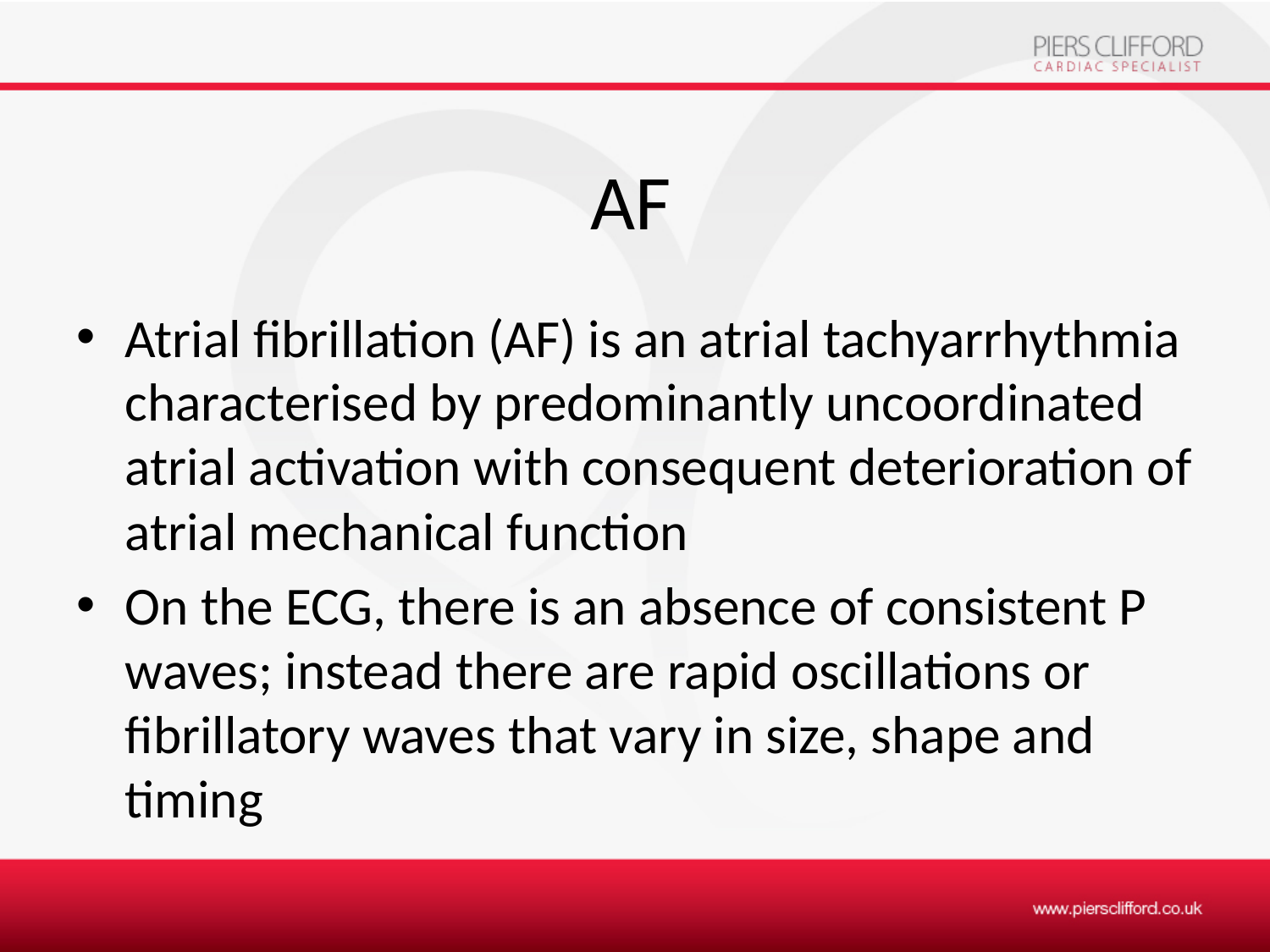

# AF

Atrial fibrillation (AF) is an atrial tachyarrhythmia characterised by predominantly uncoordinated atrial activation with consequent deterioration of atrial mechanical function
On the ECG, there is an absence of consistent P waves; instead there are rapid oscillations or fibrillatory waves that vary in size, shape and timing